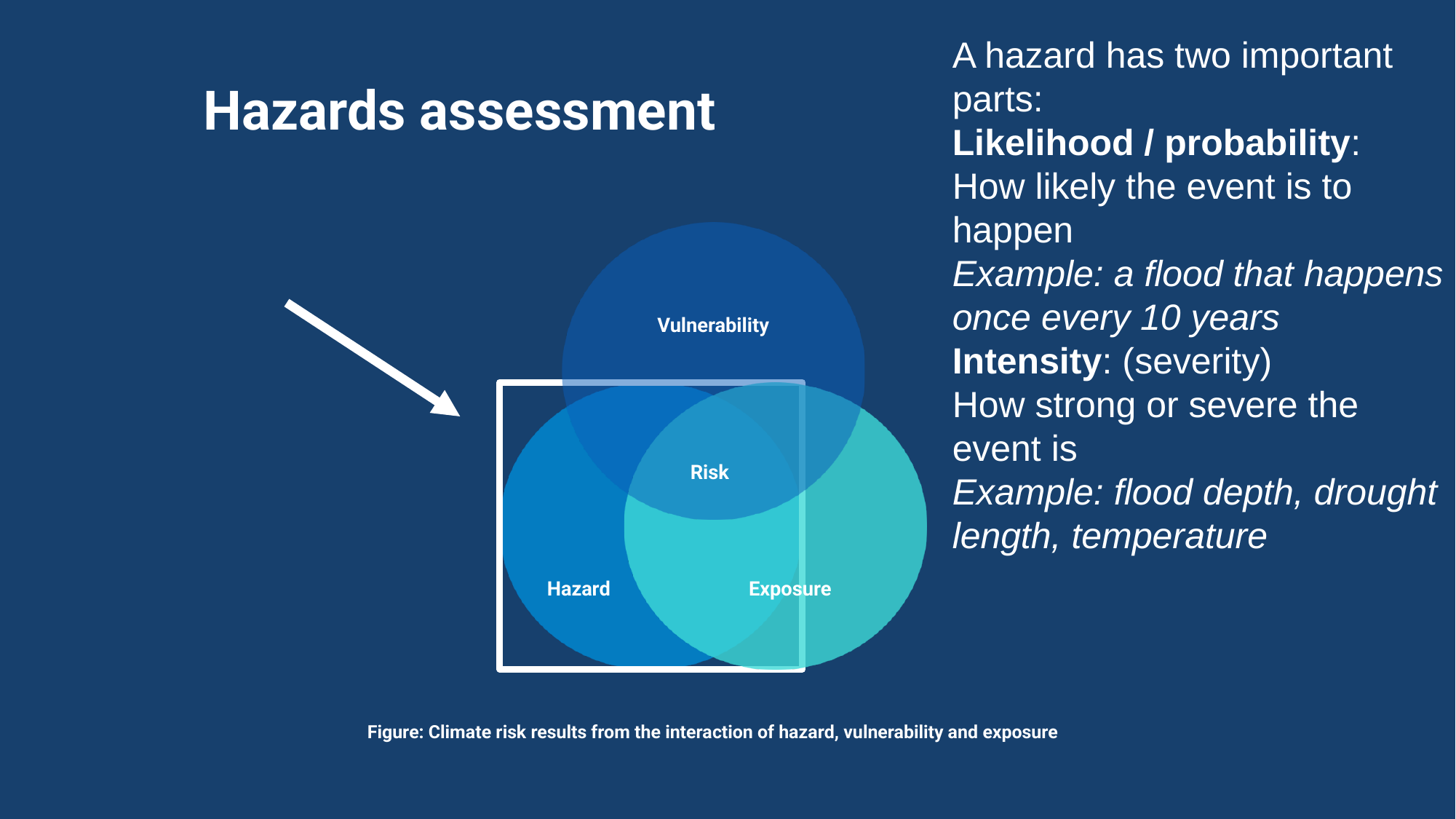

A hazard has two important parts:
Likelihood / probability:
How likely the event is to happen
Example: a flood that happens once every 10 years
Intensity: (severity)
How strong or severe the event is
Example: flood depth, drought length, temperature
Hazards assessment

Vulnerability

Risk
Hazard
Exposure
Figure: Climate risk results from the interaction of hazard, vulnerability and exposure
18